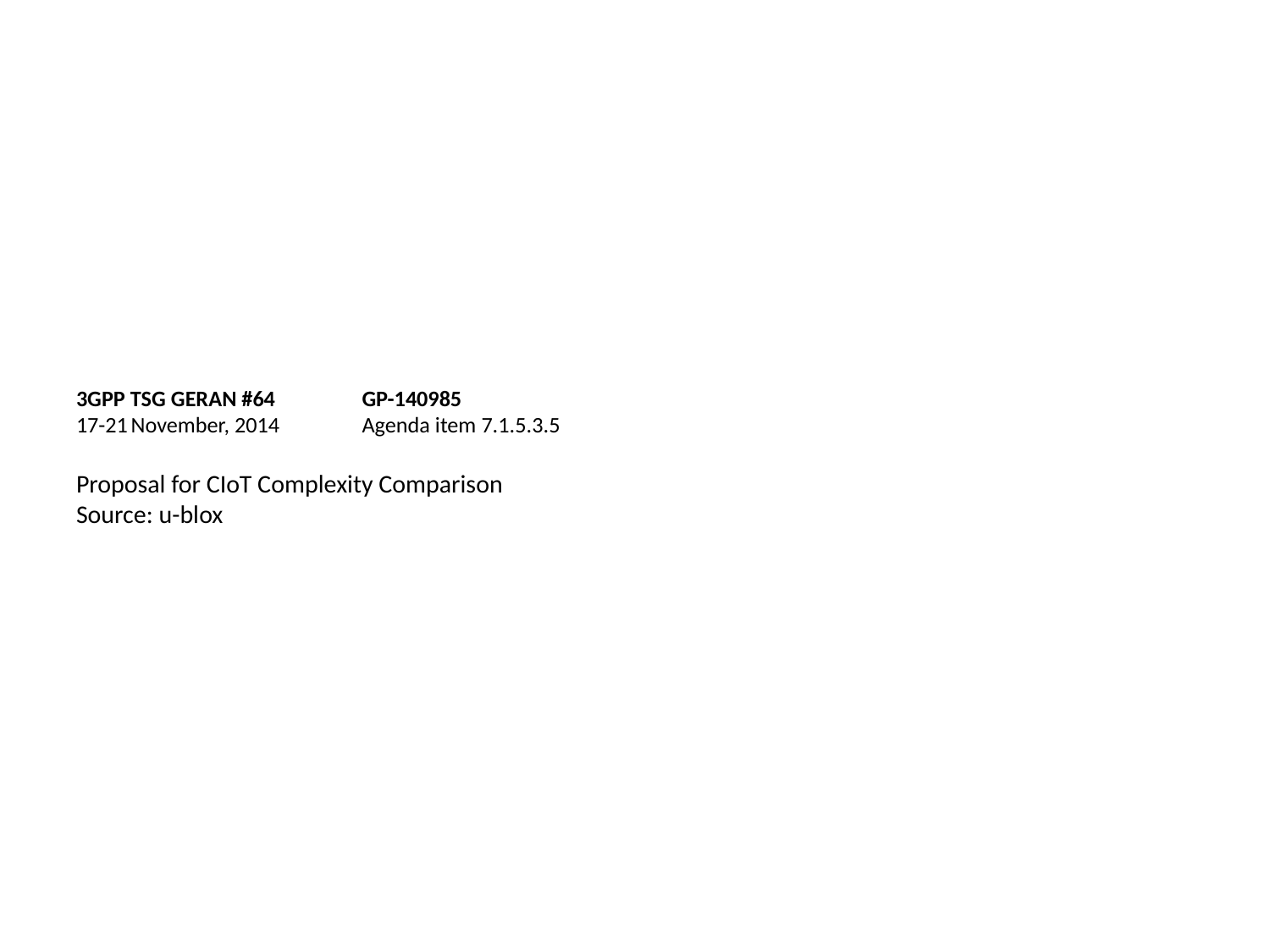

# 3GPP TSG GERAN #64   		GP-140985 17-21 November, 2014 		Agenda item 7.1.5.3.5 Proposal for CIoT Complexity Comparison Source: u-blox